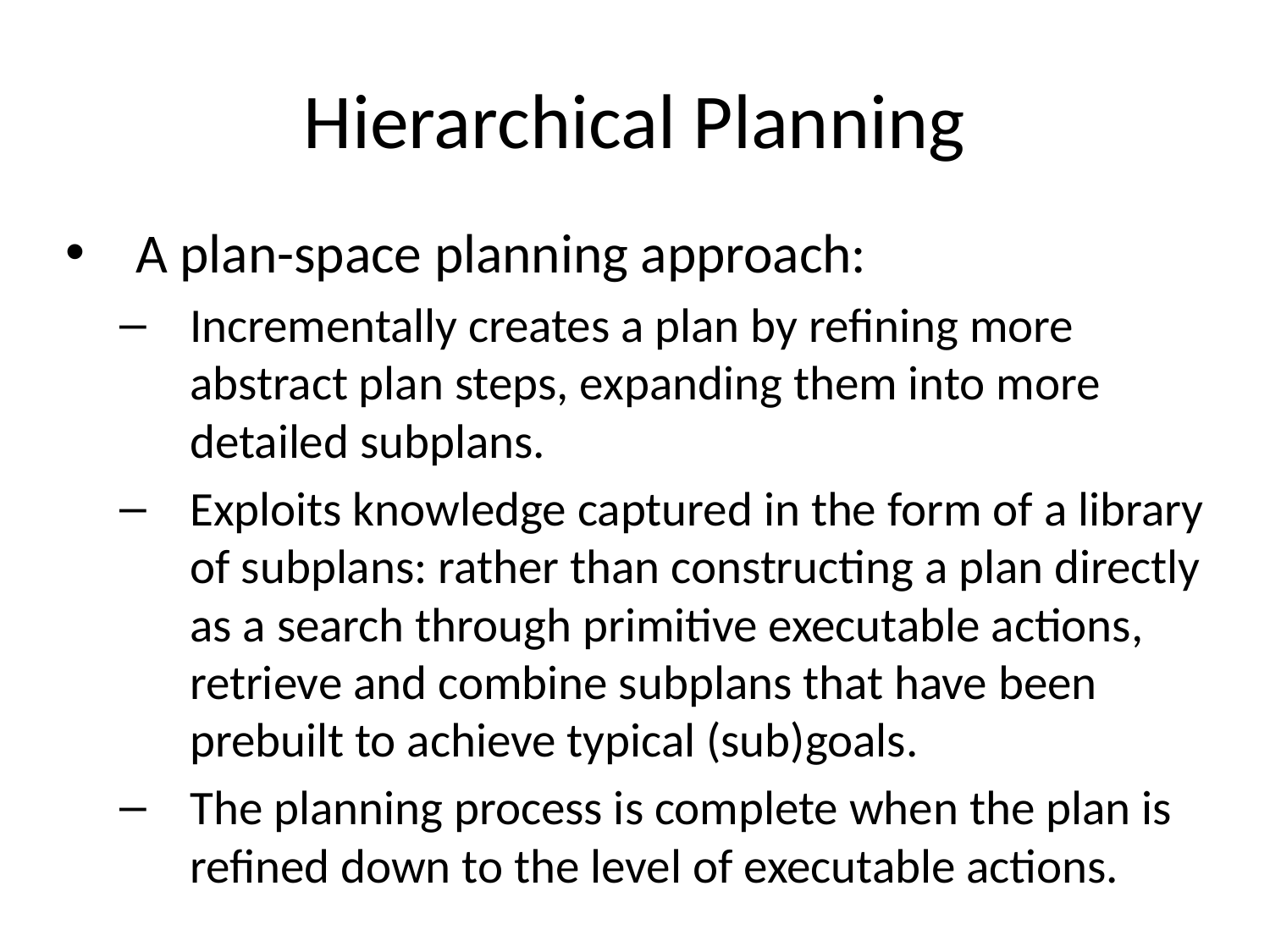

# Hierarchical Planning
A plan-space planning approach:
Incrementally creates a plan by refining more abstract plan steps, expanding them into more detailed subplans.
Exploits knowledge captured in the form of a library of subplans: rather than constructing a plan directly as a search through primitive executable actions, retrieve and combine subplans that have been prebuilt to achieve typical (sub)goals.
The planning process is complete when the plan is refined down to the level of executable actions.